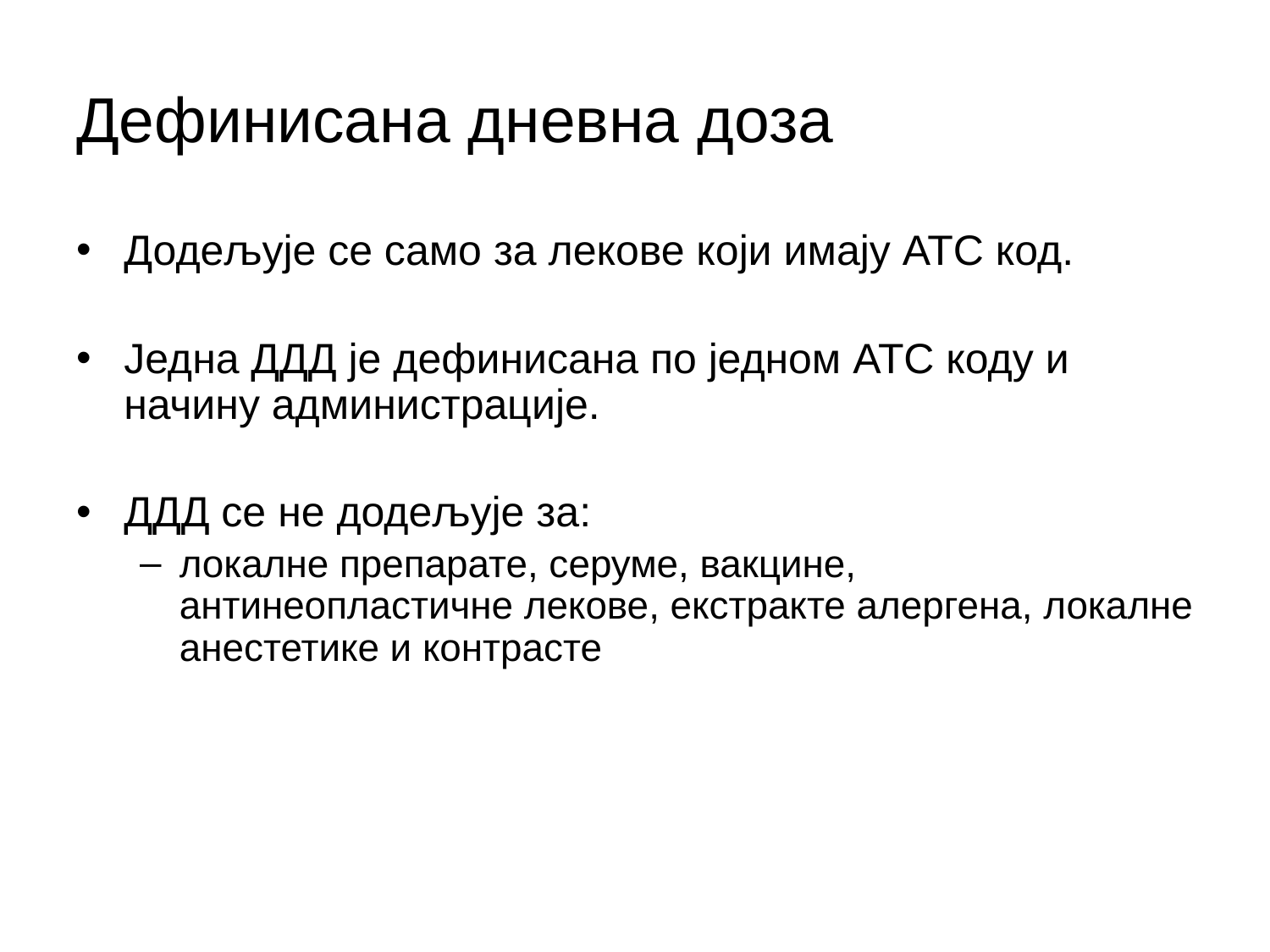

# Дефинисана дневна доза
Додељује се само за лекове који имају АТC код.

Једна ДДД је дефинисана по једном АТС коду и начину администрације.

ДДД се не додељује за:
локалне препарате, серуме, вакцине, антинеопластичне лекове, екстракте алергена, локалне анестетике и контрасте